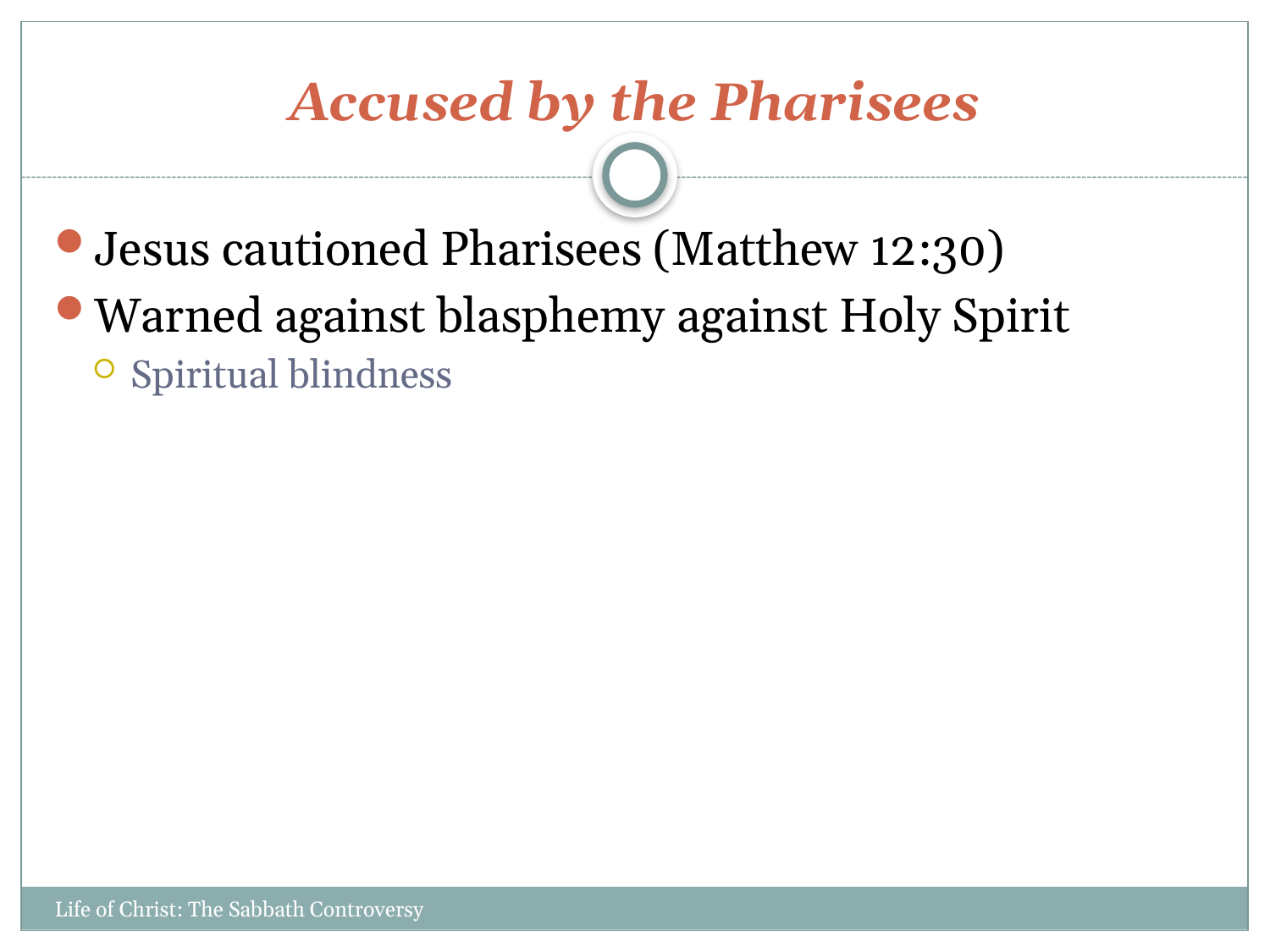

# Accused by the Pharisees
Jesus cautioned Pharisees (Matthew 12:30)
Warned against blasphemy against Holy Spirit
Spiritual blindness
Life of Christ: The Sabbath Controversy